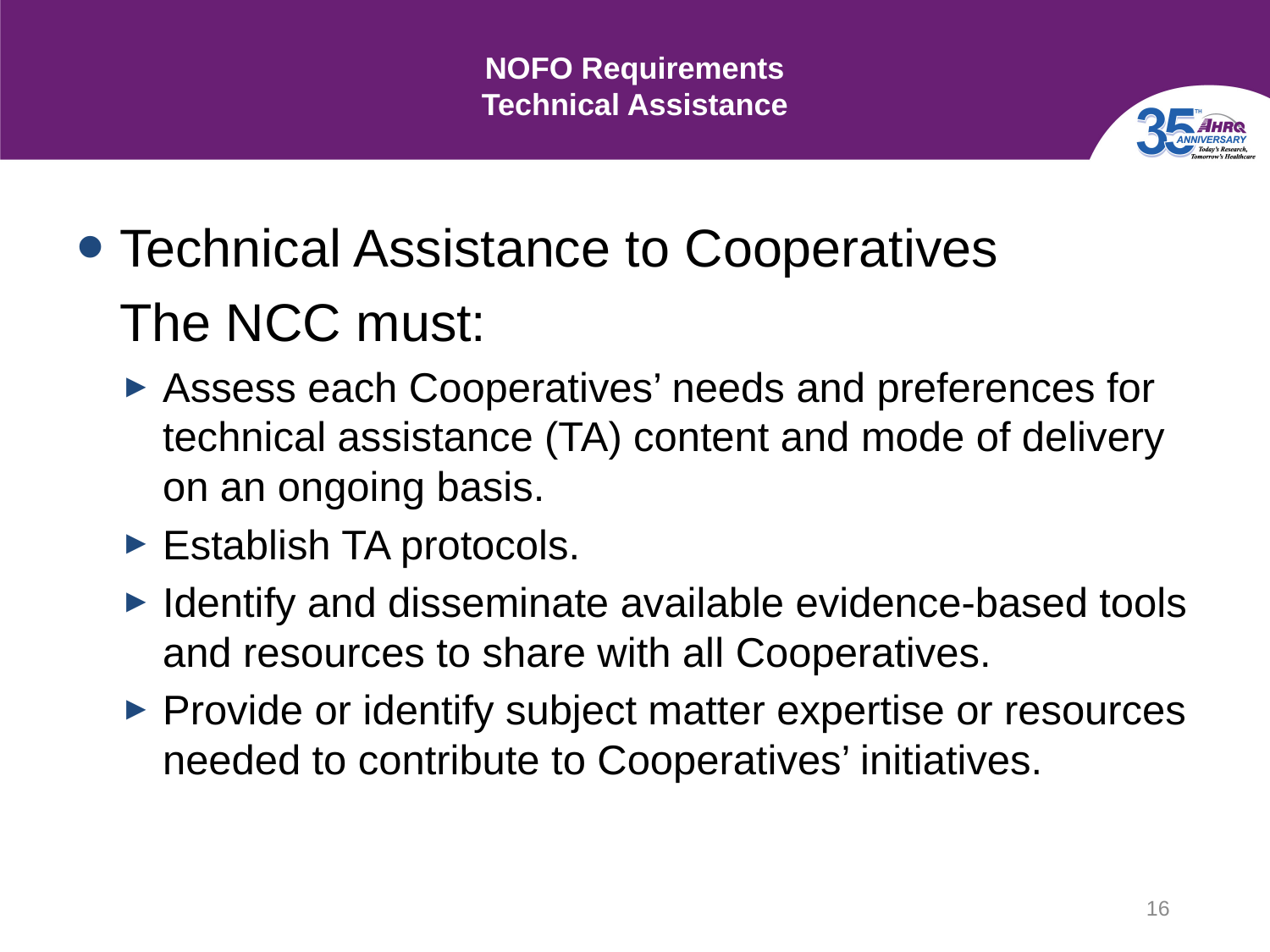

# NOFO Requirements Technical Assistance
Technical Assistance to Cooperatives
The NCC must:
Assess each Cooperatives’ needs and preferences for technical assistance (TA) content and mode of delivery on an ongoing basis.
Establish TA protocols.
Identify and disseminate available evidence-based tools and resources to share with all Cooperatives.
Provide or identify subject matter expertise or resources needed to contribute to Cooperatives’ initiatives.
16